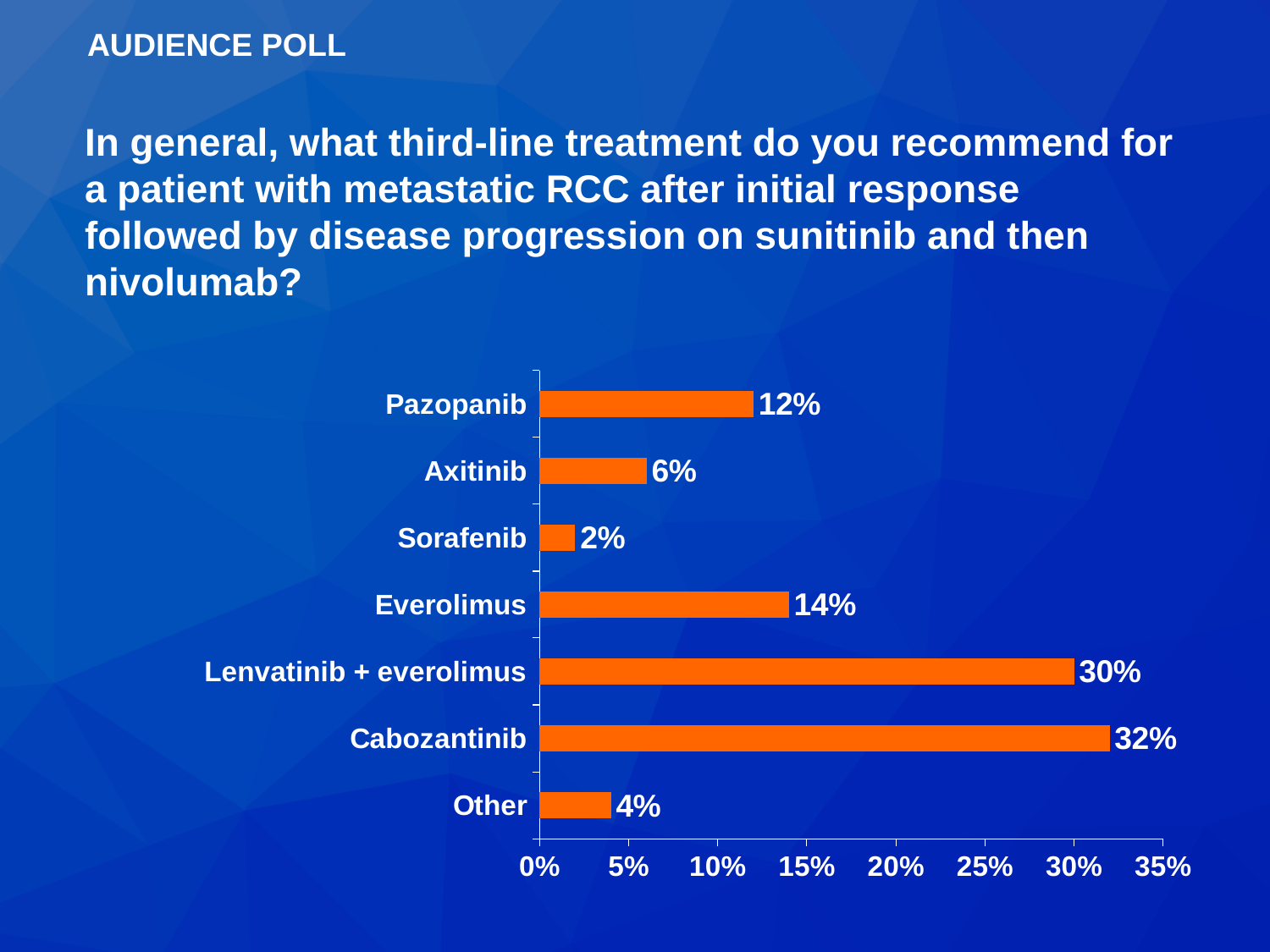

AUDIENCE POLL
In general, what third-line treatment do you recommend for a patient with metastatic RCC after initial response followed by disease progression on sunitinib and then nivolumab?

### Chart

| Category | Series 1 |
|---|---|
| Other | 0.04 |
| Cabozantinib | 0.32 |
| Lenvatinib + everolimus | 0.3 |
| Everolimus | 0.14 |
| Sorafenib | 0.02 |
| Axitinib | 0.06 |
| Pazopanib | 0.12 |